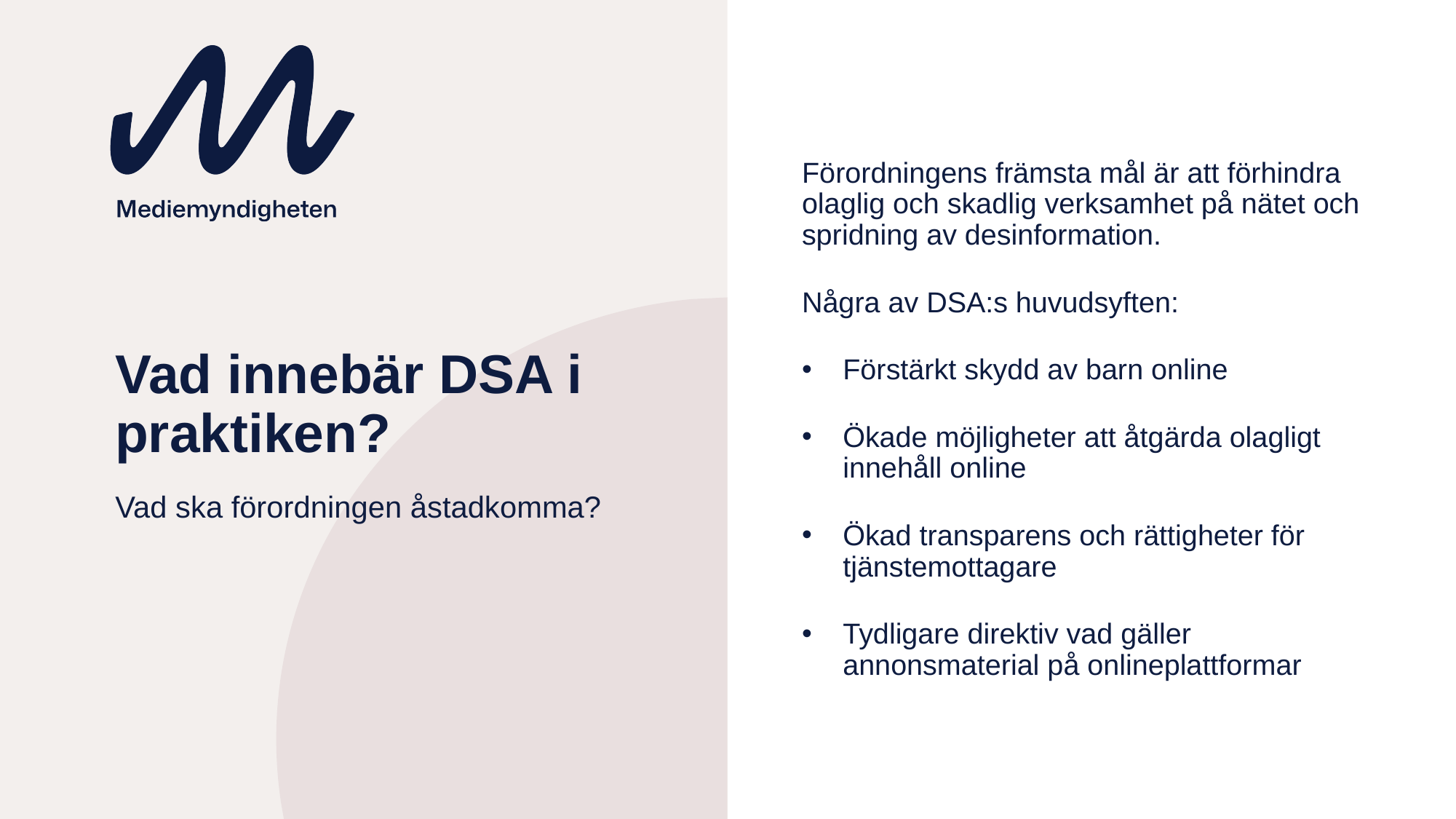

Förordningens främsta mål är att förhindra olaglig och skadlig verksamhet på nätet och spridning av desinformation.
Några av DSA:s huvudsyften:
Förstärkt skydd av barn online
Ökade möjligheter att åtgärda olagligt innehåll online
Ökad transparens och rättigheter för tjänstemottagare
Tydligare direktiv vad gäller annonsmaterial på onlineplattformar
# Vad innebär DSA i praktiken?
Vad ska förordningen åstadkomma?